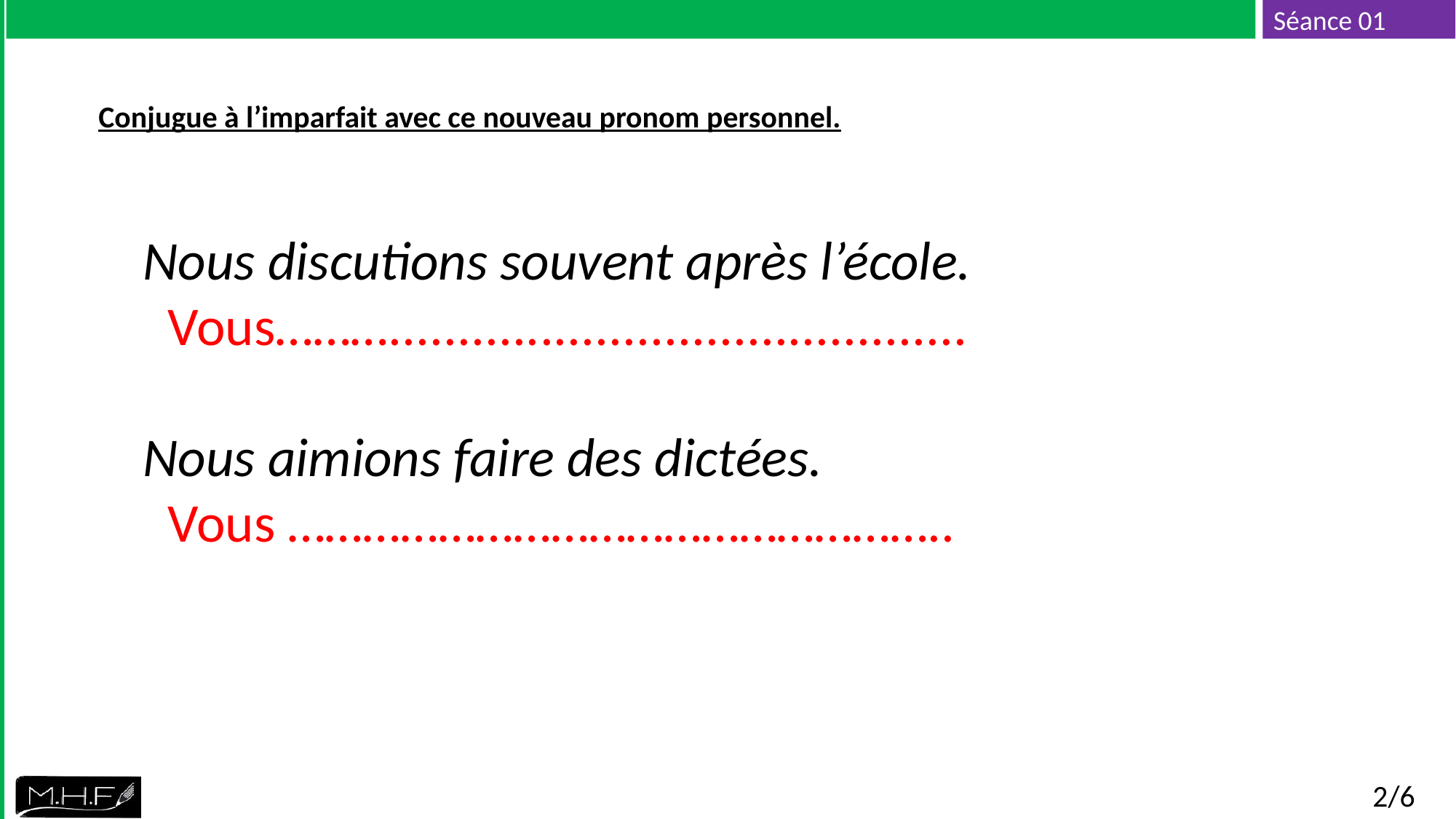

Conjugue à l’imparfait avec ce nouveau pronom personnel.
Nous discutions souvent après l’école.
  Vous………..........................................

Nous aimions faire des dictées.
  Vous ……………………………………………..
2/6